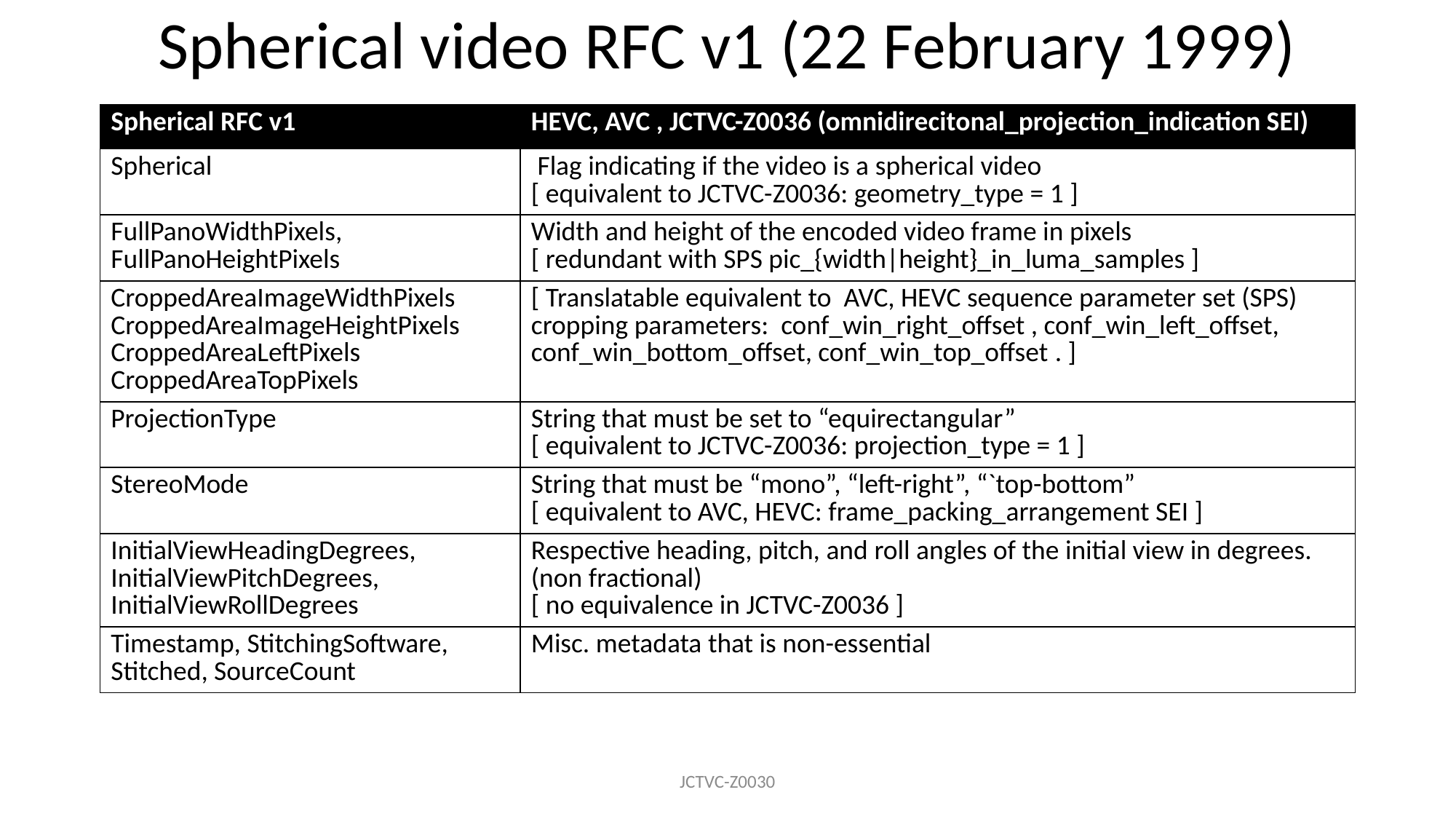

# Spherical video RFC v1 (22 February 1999)
| Spherical RFC v1 | HEVC, AVC , JCTVC-Z0036 (omnidirecitonal\_projection\_indication SEI) |
| --- | --- |
| Spherical | Flag indicating if the video is a spherical video [ equivalent to JCTVC-Z0036: geometry\_type = 1 ] |
| FullPanoWidthPixels, FullPanoHeightPixels | Width and height of the encoded video frame in pixels [ redundant with SPS pic\_{width|height}\_in\_luma\_samples ] |
| CroppedAreaImageWidthPixels CroppedAreaImageHeightPixels CroppedAreaLeftPixels CroppedAreaTopPixels | [ Translatable equivalent to AVC, HEVC sequence parameter set (SPS) cropping parameters: conf\_win\_right\_offset , conf\_win\_left\_offset, conf\_win\_bottom\_offset, conf\_win\_top\_offset . ] |
| ProjectionType | String that must be set to “equirectangular” [ equivalent to JCTVC-Z0036: projection\_type = 1 ] |
| StereoMode | String that must be “mono”, “left-right”, “`top-bottom” [ equivalent to AVC, HEVC: frame\_packing\_arrangement SEI ] |
| InitialViewHeadingDegrees, InitialViewPitchDegrees, InitialViewRollDegrees | Respective heading, pitch, and roll angles of the initial view in degrees. (non fractional) [ no equivalence in JCTVC-Z0036 ] |
| Timestamp, StitchingSoftware, Stitched, SourceCount | Misc. metadata that is non-essential |
JCTVC-Z0030